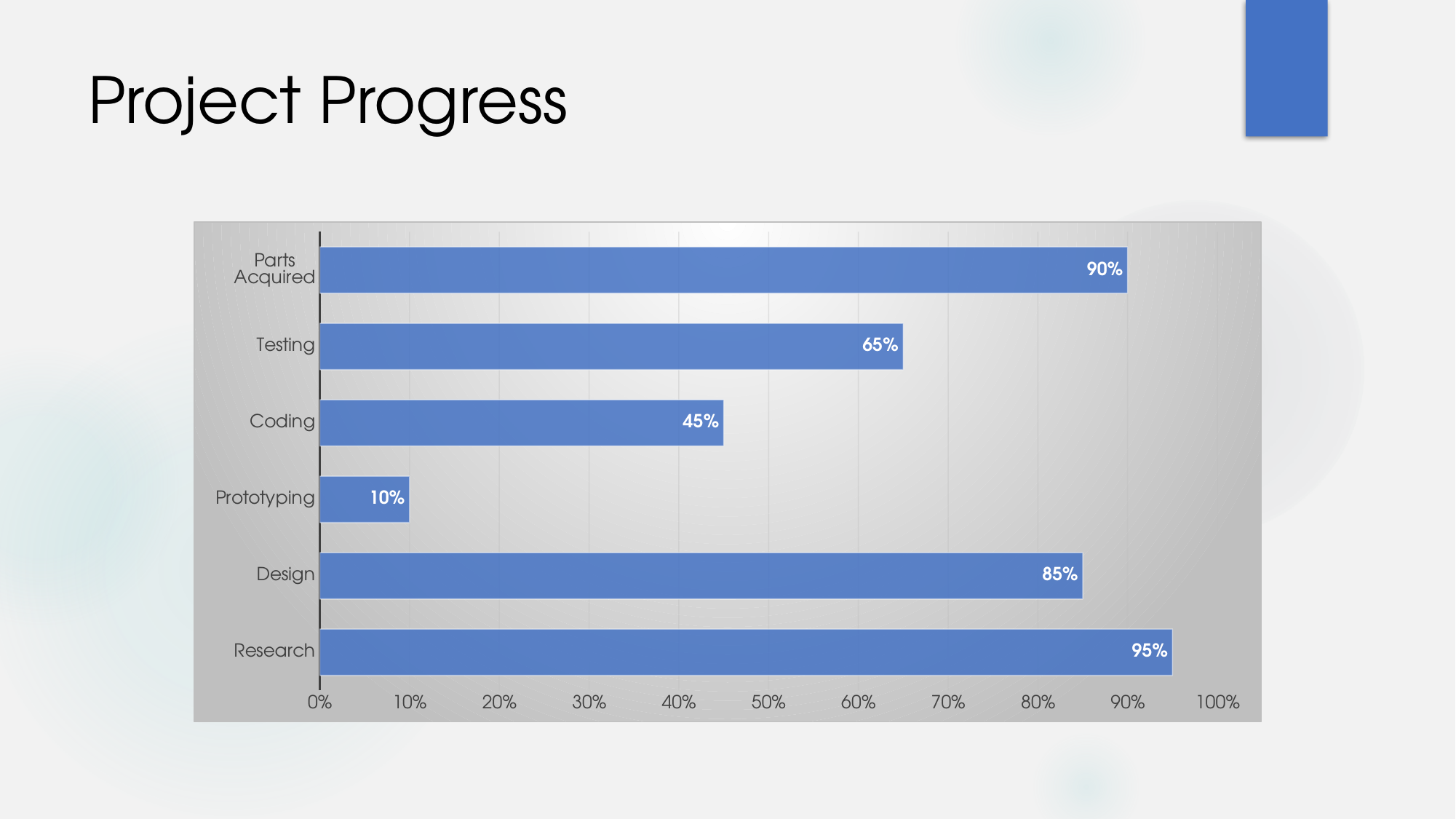

# Project Progress

### Chart

| Category | Progress |
|---|---|
| Research | 0.95 |
| Design | 0.85 |
| Prototyping | 0.1 |
| Coding | 0.45 |
| Testing | 0.65 |
| Parts Acquired | 0.9 |